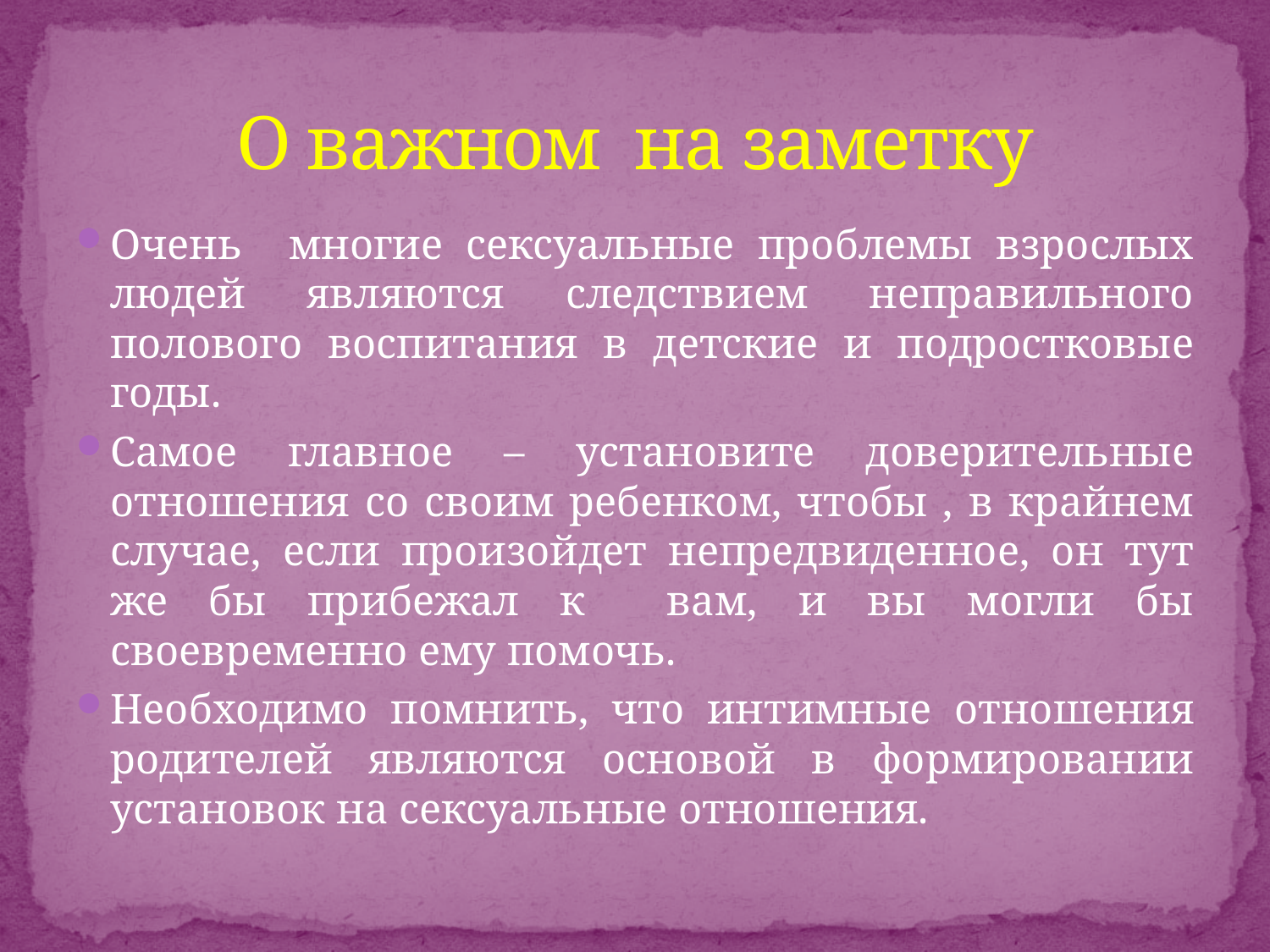

# О важном  на заметку
Очень  многие сексуальные проблемы взрослых людей являются следствием неправильного полового воспитания в детские и подростковые годы.
Самое главное – установите доверительные отношения со своим ребенком, чтобы , в крайнем случае, если произойдет непредвиденное, он тут же бы прибежал к  вам, и вы могли бы своевременно ему помочь.
Необходимо помнить, что интимные отношения родителей являются основой в формировании установок на сексуальные отношения.